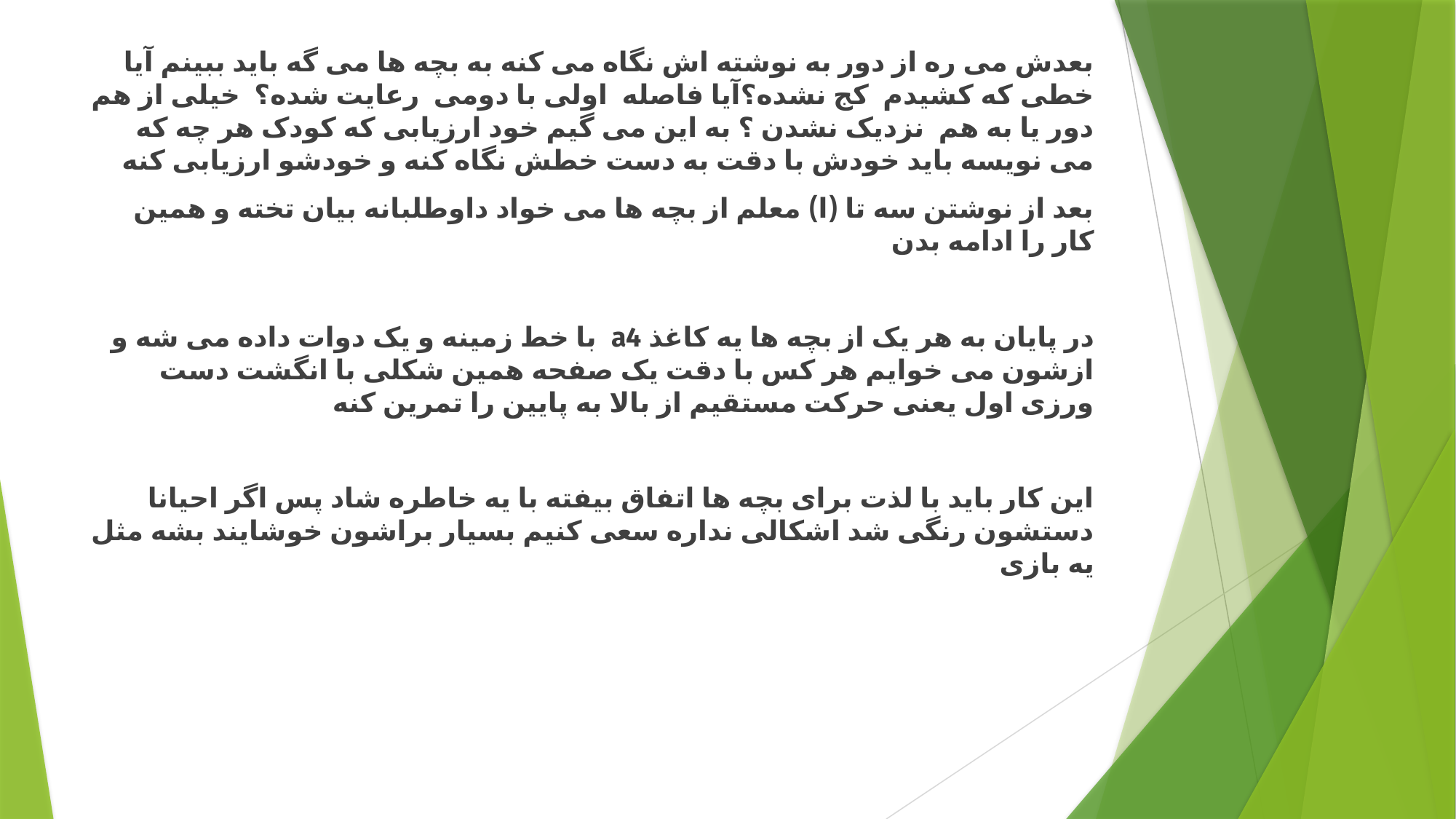

بعدش می ره از دور به نوشته اش نگاه می کنه به بچه ها می گه باید ببینم آیا خطی که کشیدم  کج نشده؟آیا فاصله  اولی با دومی  رعایت شده؟  خیلی از هم دور یا به هم  نزدیک نشدن ؟ به این می گیم خود ارزیابی که کودک هر چه که می نویسه باید خودش با دقت به دست خطش نگاه کنه و خودشو ارزیابی کنه
بعد از نوشتن سه تا (ا) معلم از بچه ها می خواد داوطلبانه بیان تخته و همین کار را ادامه بدن

در پایان به هر یک از بچه ها یه کاغذ a4  با خط زمینه و یک دوات داده می شه و ازشون می خوایم هر کس با دقت یک صفحه همین شکلی با انگشت دست ورزی اول یعنی حرکت مستقیم از بالا به پایین را تمرین کنه

این کار باید با لذت برای بچه ها اتفاق بیفته با یه خاطره شاد پس اگر احیانا دستشون رنگی شد اشکالی نداره سعی کنیم بسیار براشون خوشایند بشه مثل یه بازی